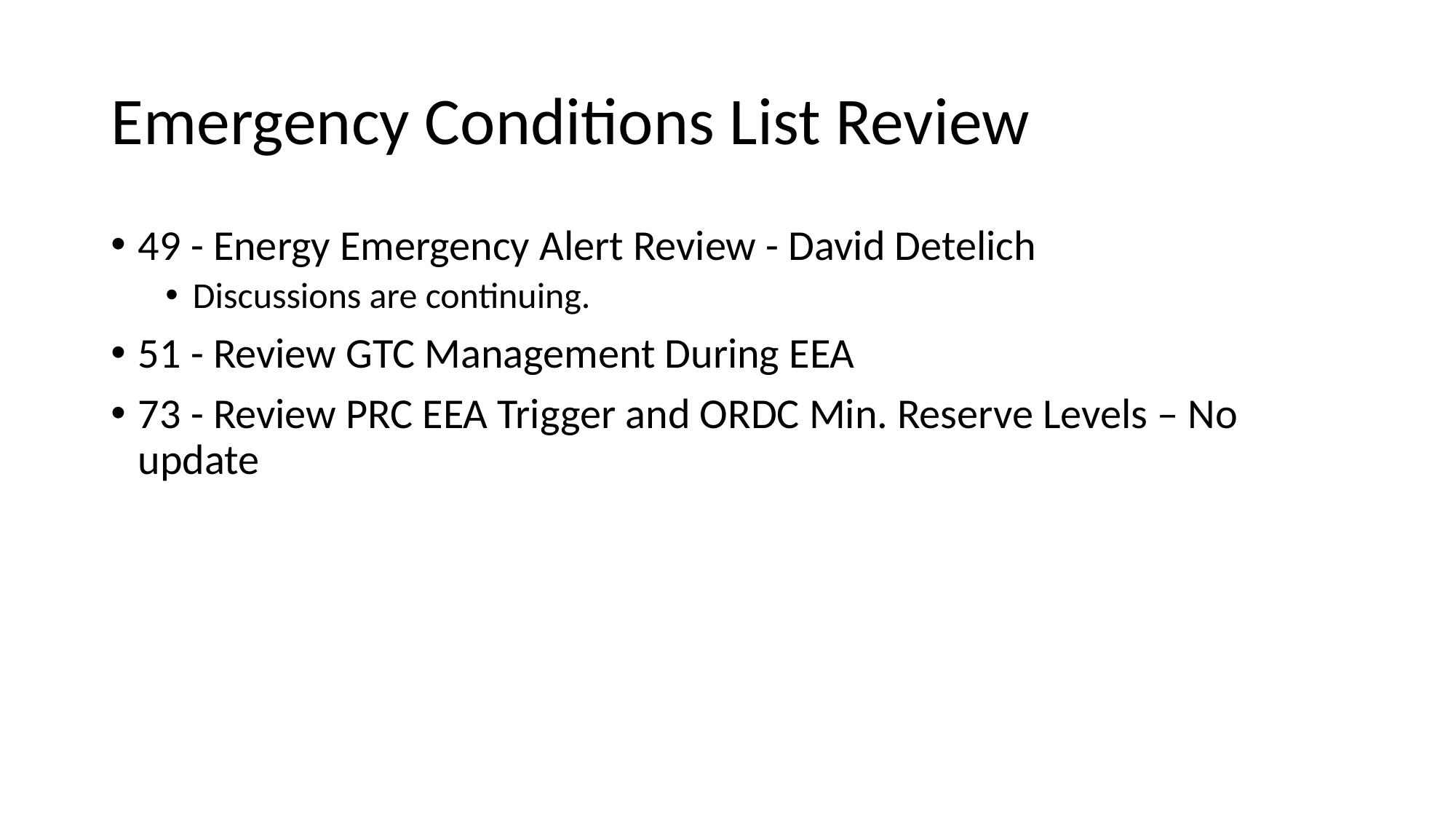

# Emergency Conditions List Review
49 - Energy Emergency Alert Review - David Detelich
Discussions are continuing.
51 - Review GTC Management During EEA
73 - Review PRC EEA Trigger and ORDC Min. Reserve Levels – No update